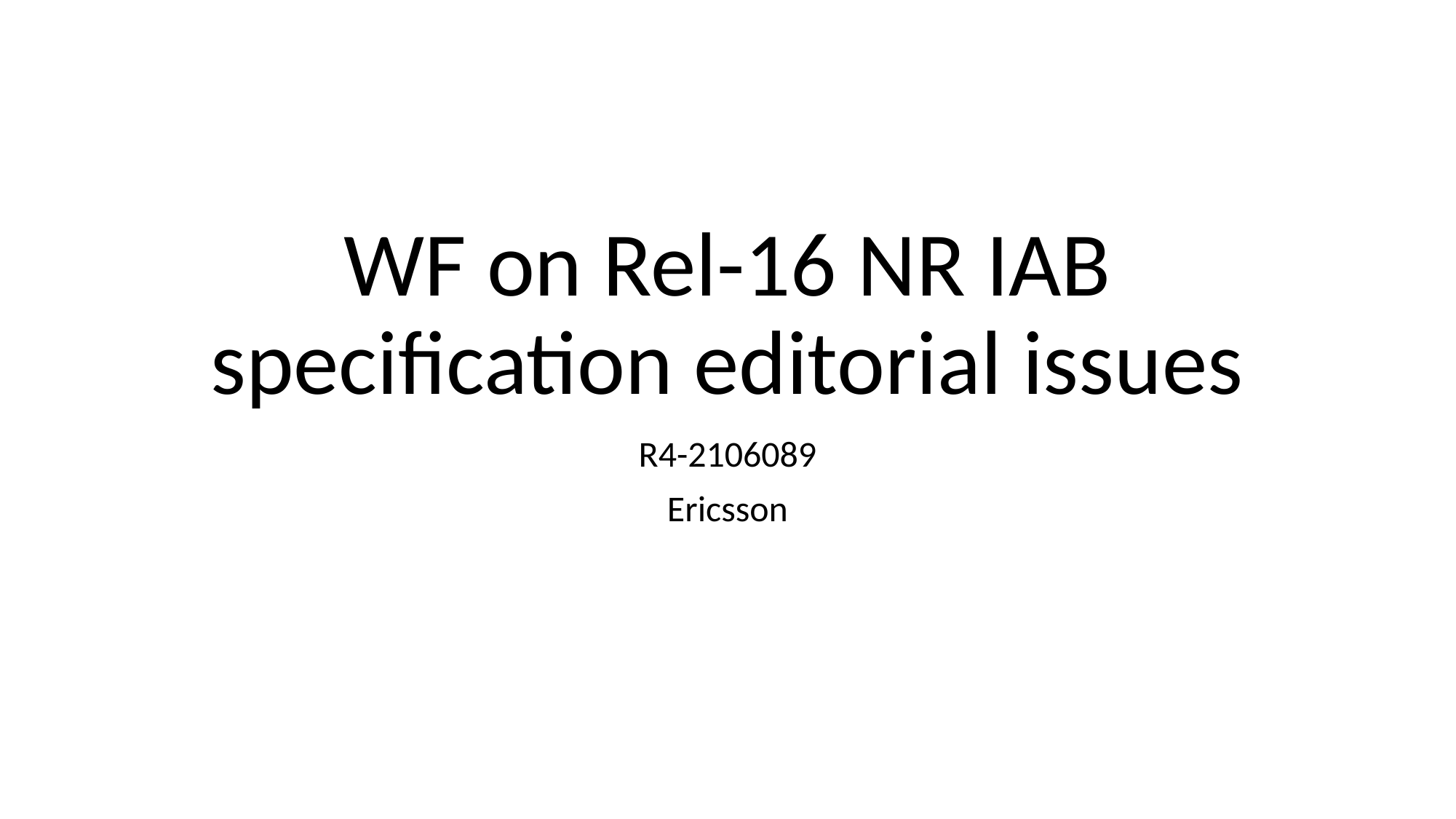

# WF on Rel-16 NR IAB specification editorial issues
R4-2106089
Ericsson